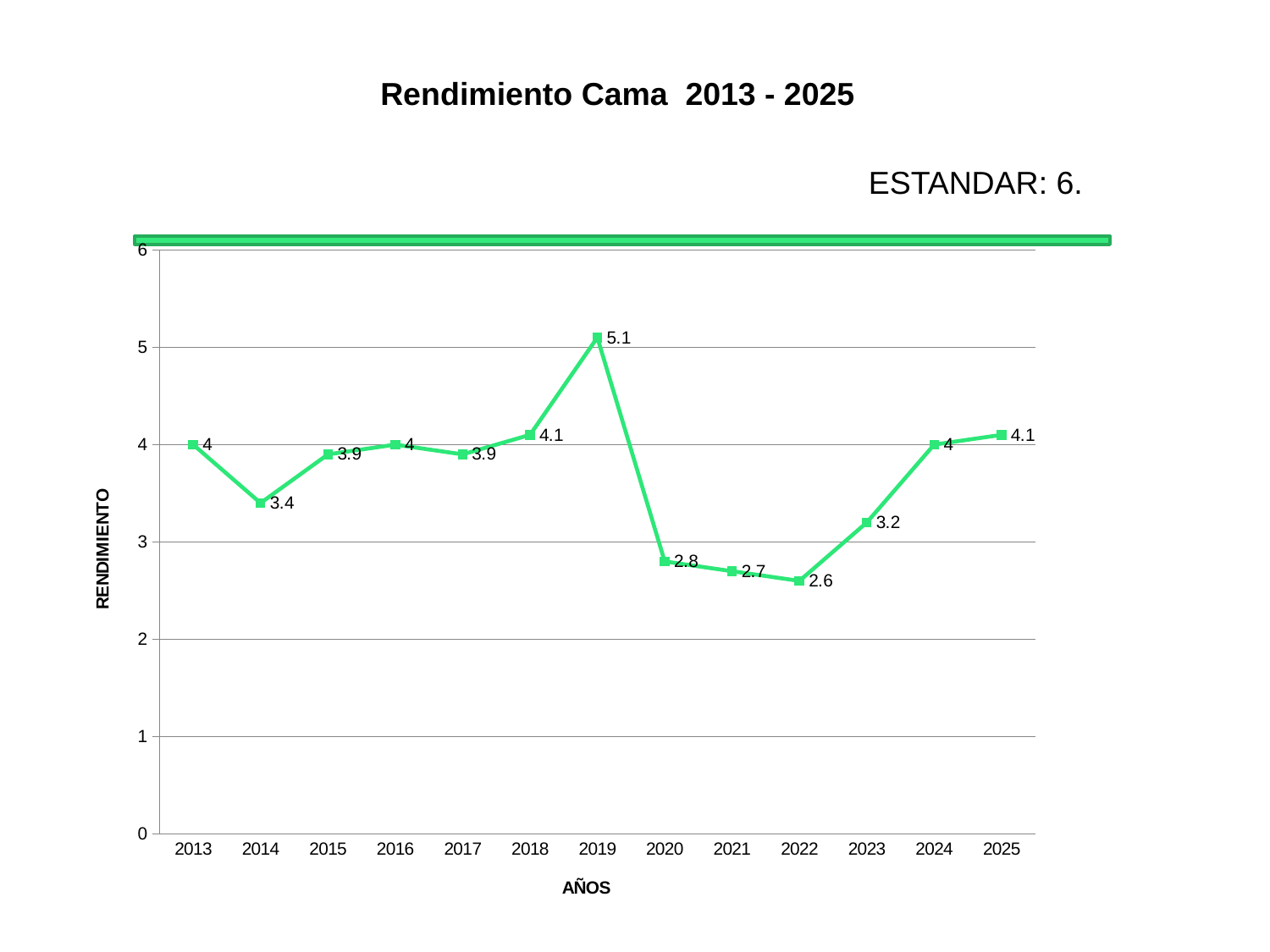

Rendimiento Cama  2013 - 2025
ESTANDAR: 6.

### Chart

| Category | PORCENTAJE DE RENDIMIENTO CAMA |
|---|---|
| 2013 | 4.0 |
| 2014 | 3.4 |
| 2015 | 3.9 |
| 2016 | 4.0 |
| 2017 | 3.9 |
| 2018 | 4.1 |
| 2019 | 5.1 |
| 2020 | 2.8 |
| 2021 | 2.7 |
| 2022 | 2.6 |
| 2023 | 3.2 |
| 2024 | 4.0 |
| 2025 | 4.1 |